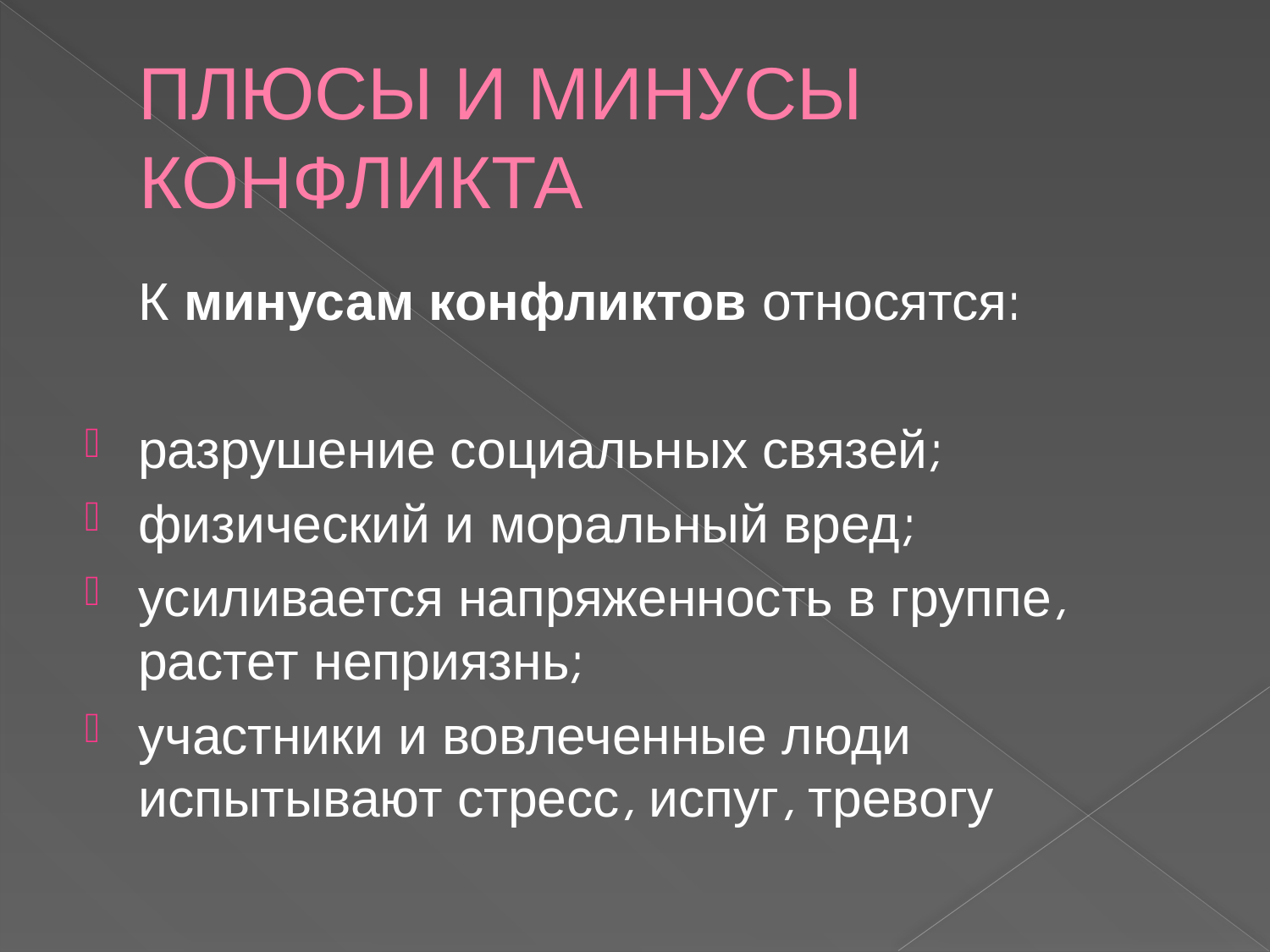

# ПЛЮСЫ И МИНУСЫ КОНФЛИКТА
К минусам конфликтов относятся:

разрушение социальных связей;
физический и моральный вред;
усиливается напряженность в группе, растет неприязнь;
участники и вовлеченные люди испытывают стресс, испуг, тревогу